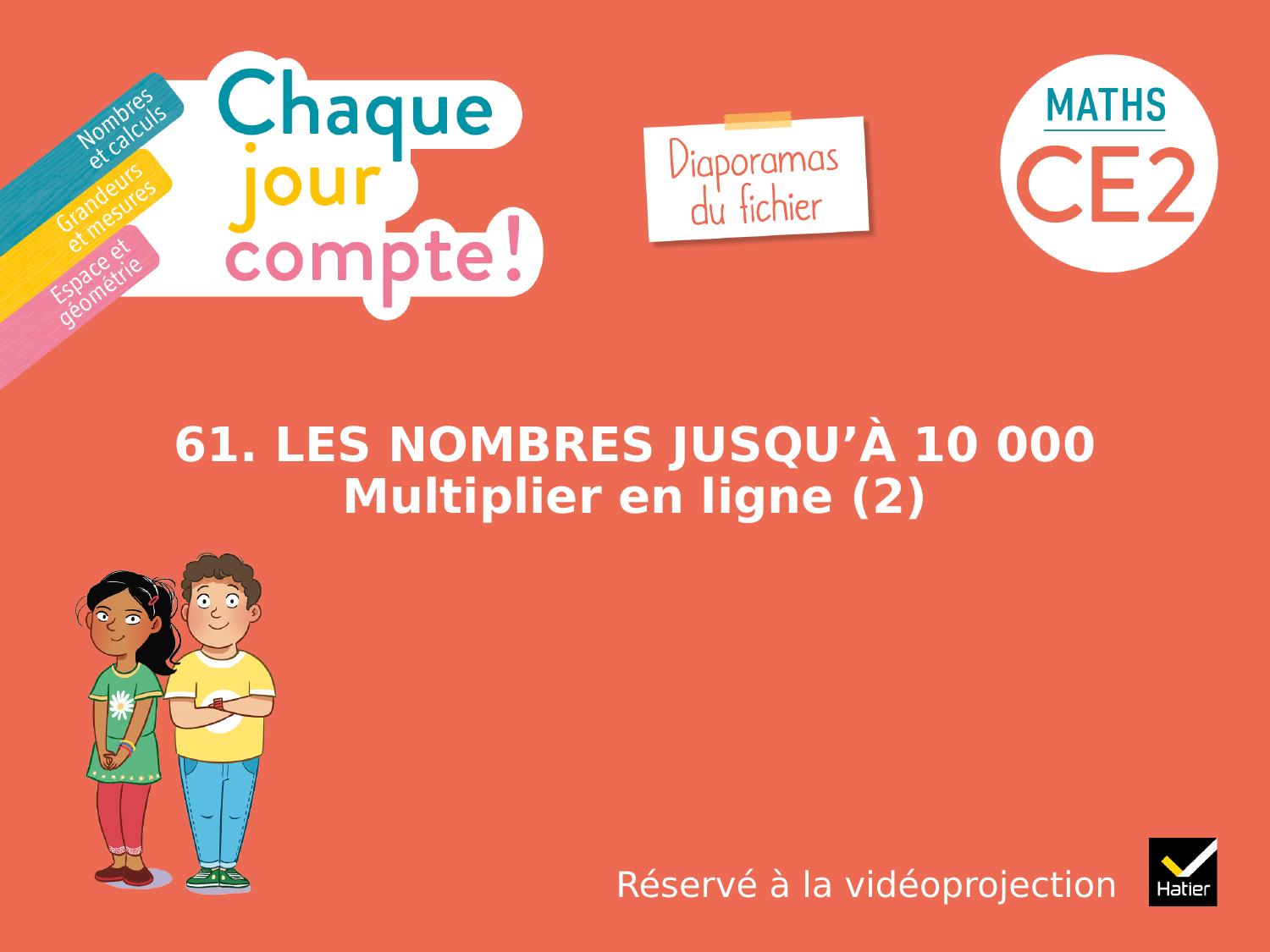

# 61. LES NOMBRES JUSQU’À 10 000 Multiplier en ligne (2)